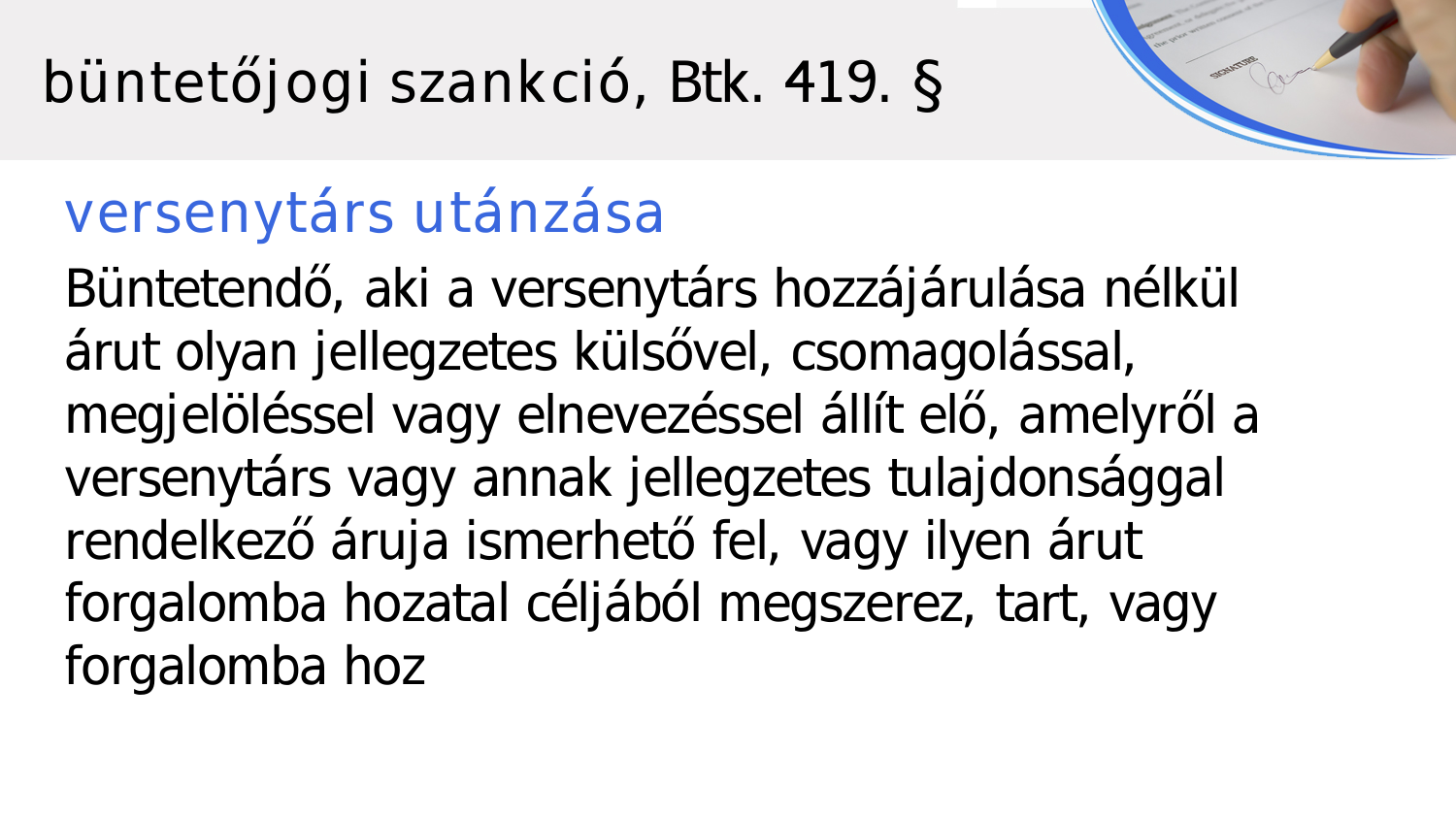

büntetőjogi szankció, Btk. 419. §
versenytárs utánzása
Büntetendő, aki a versenytárs hozzájárulása nélkül
árut olyan jellegzetes külsővel, csomagolással,
megjelöléssel vagy elnevezéssel állít elő, amelyről a
versenytárs vagy annak jellegzetes tulajdonsággal
rendelkező áruja ismerhető fel, vagy ilyen árut
forgalomba hozatal céljából megszerez, tart, vagy
forgalomba hoz